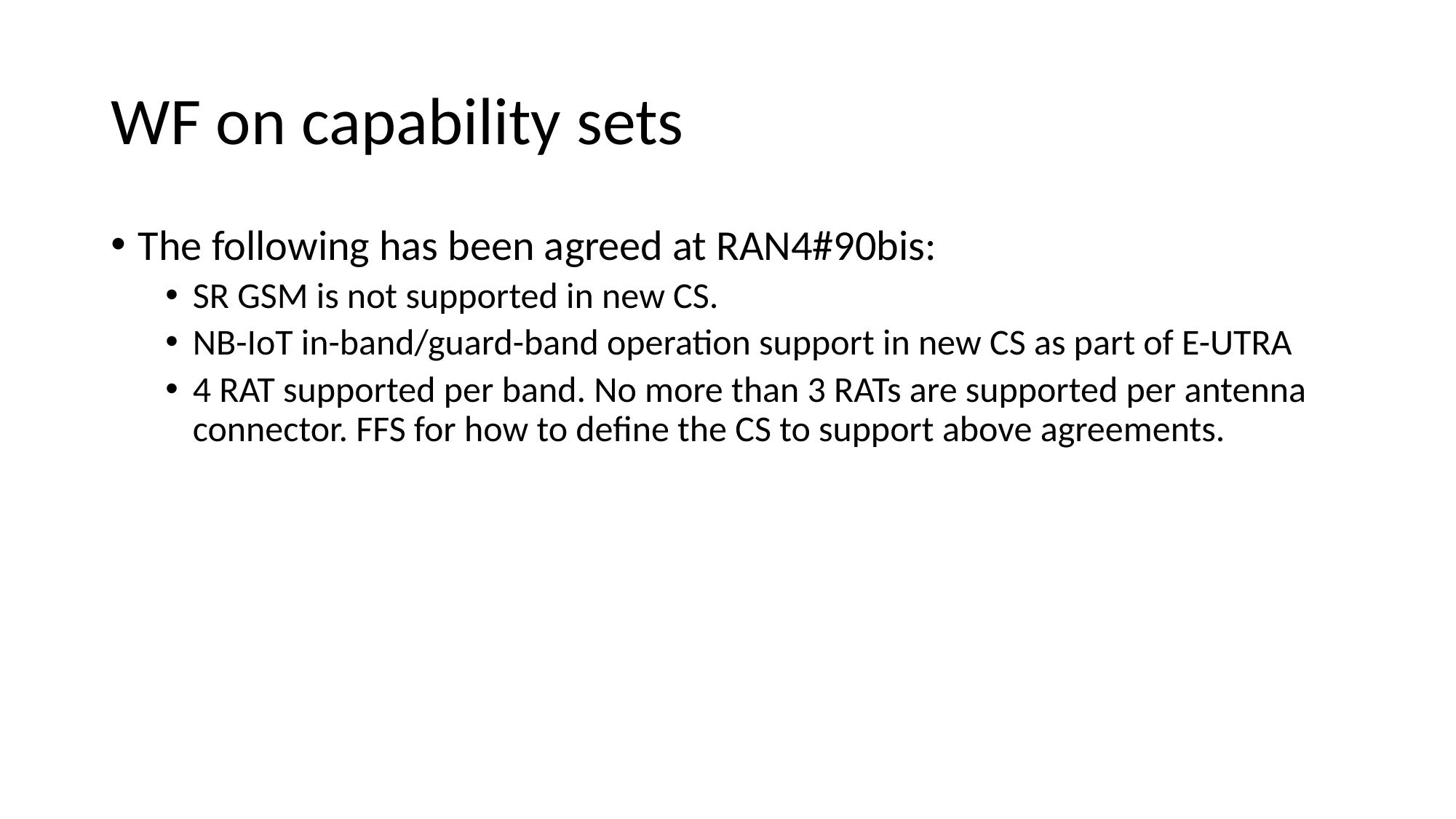

# WF on capability sets
The following has been agreed at RAN4#90bis:
SR GSM is not supported in new CS.
NB-IoT in-band/guard-band operation support in new CS as part of E-UTRA
4 RAT supported per band. No more than 3 RATs are supported per antenna connector. FFS for how to define the CS to support above agreements.